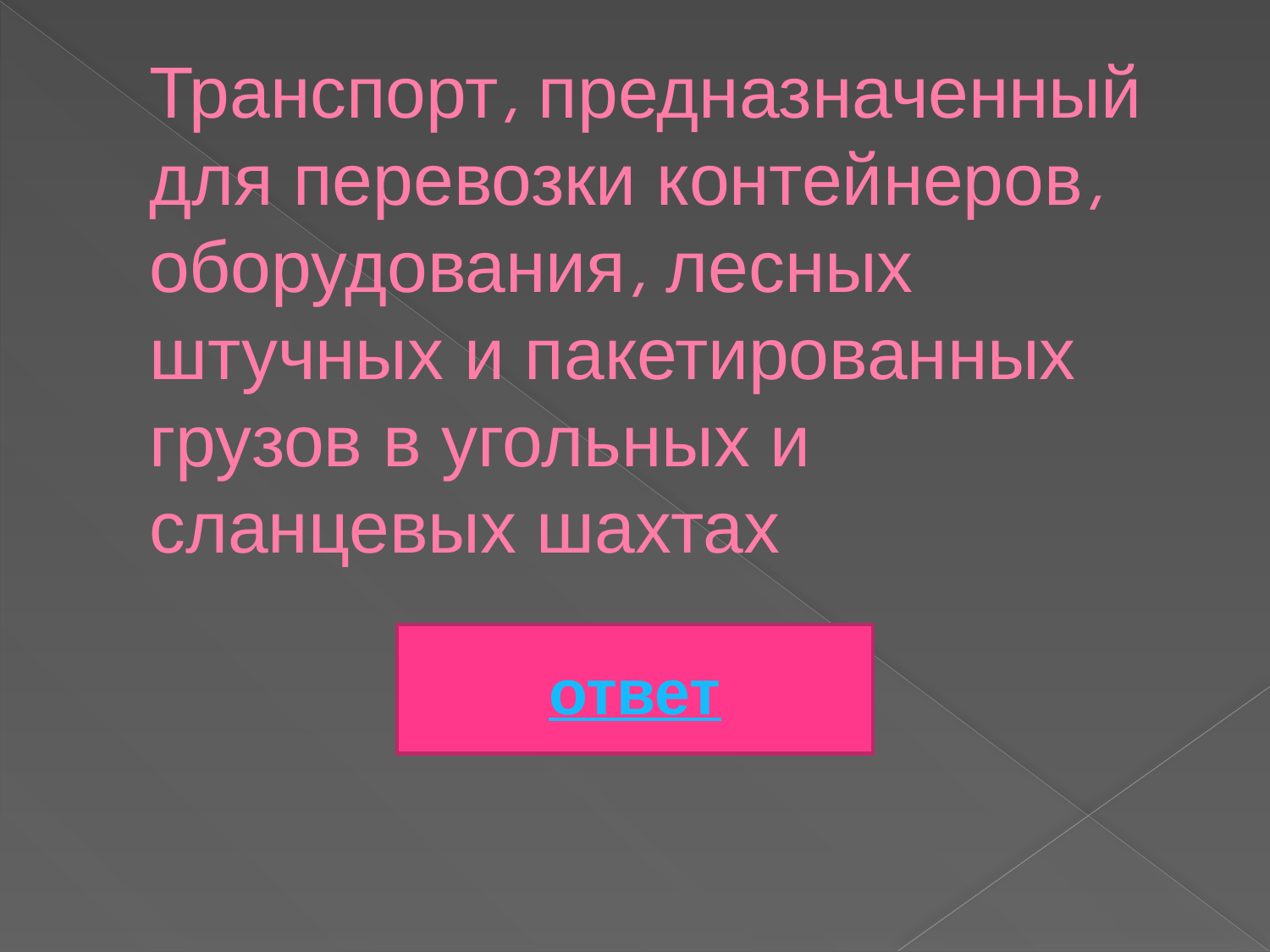

# Транспорт, предназначенный для перевозки контейнеров, оборудования, лесных штучных и пакетированных грузов в угольных и сланцевых шахтах
ответ